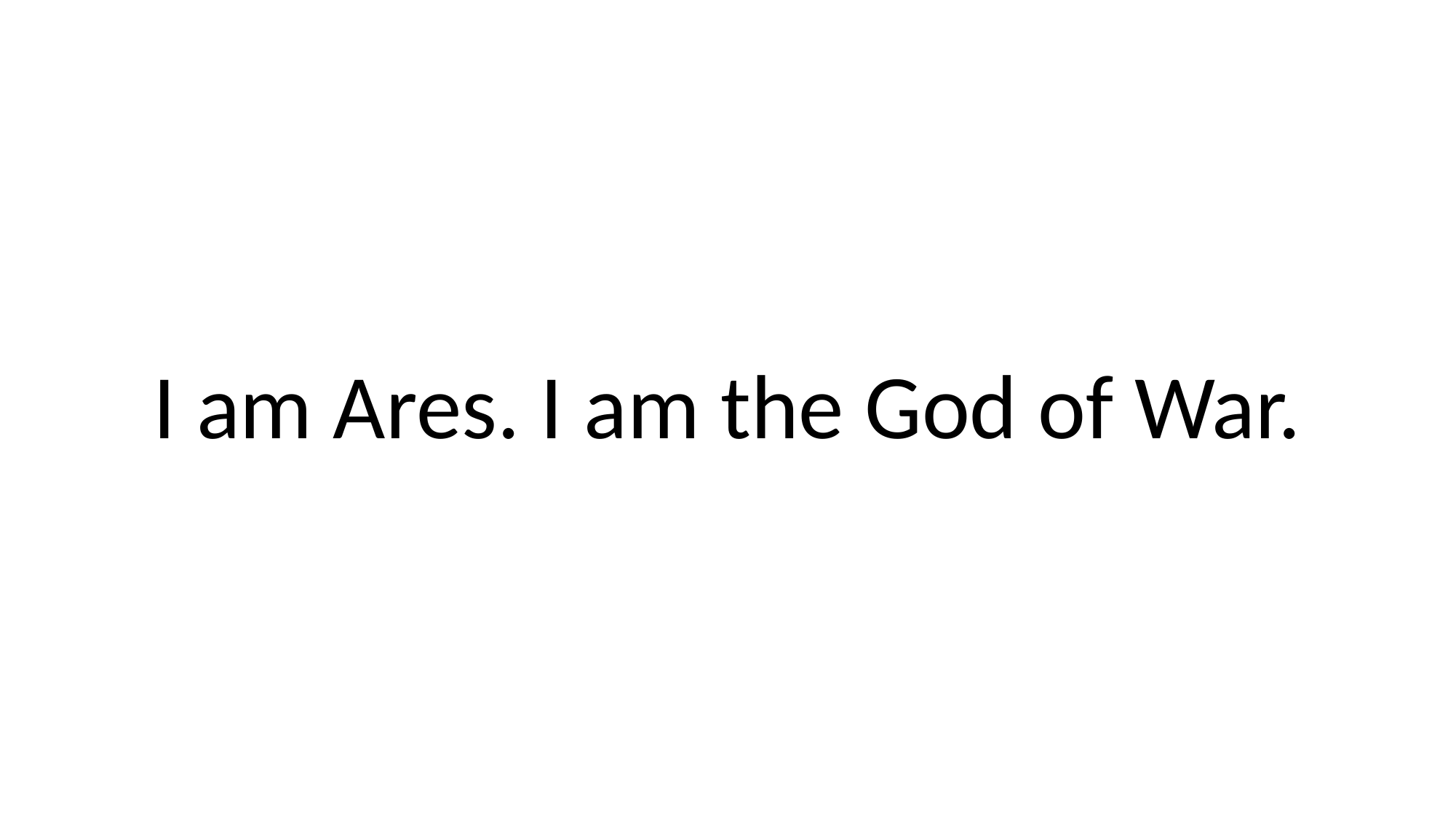

# I am Ares. I am the God of War.